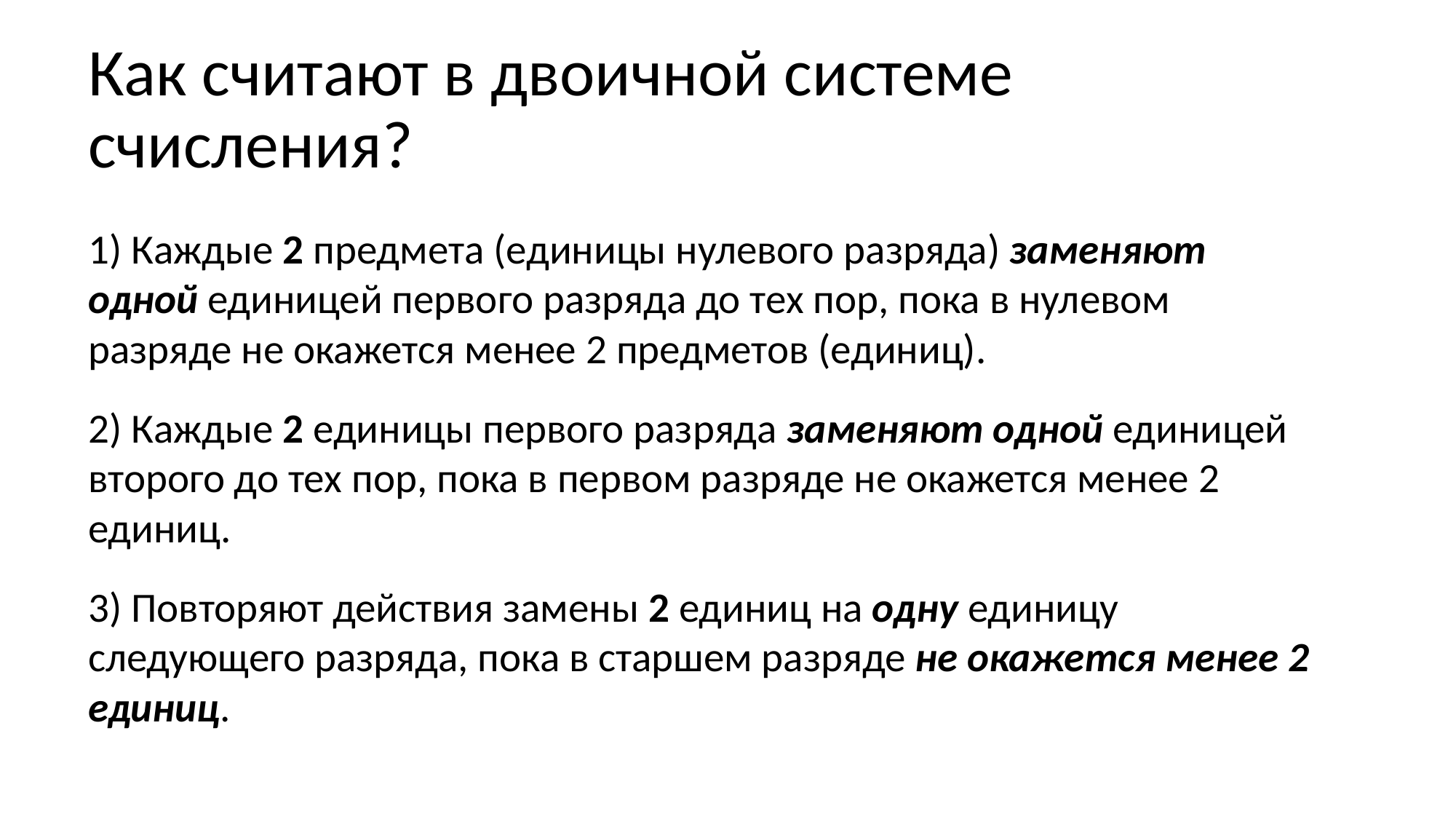

# Как считают в двоичной системе счисления?
1) Каждые 2 предмета (единицы нулевого разряда) заменяют одной единицей первого разряда до тех пор, пока в нулевом разряде не окажется менее 2 предметов (единиц).
2) Каждые 2 единицы первого разряда заменяют одной единицей второго до тех пор, пока в первом разряде не окажется менее 2 единиц.
3) Повторяют действия замены 2 единиц на одну единицу следующего разряда, пока в старшем разряде не окажется менее 2 единиц.